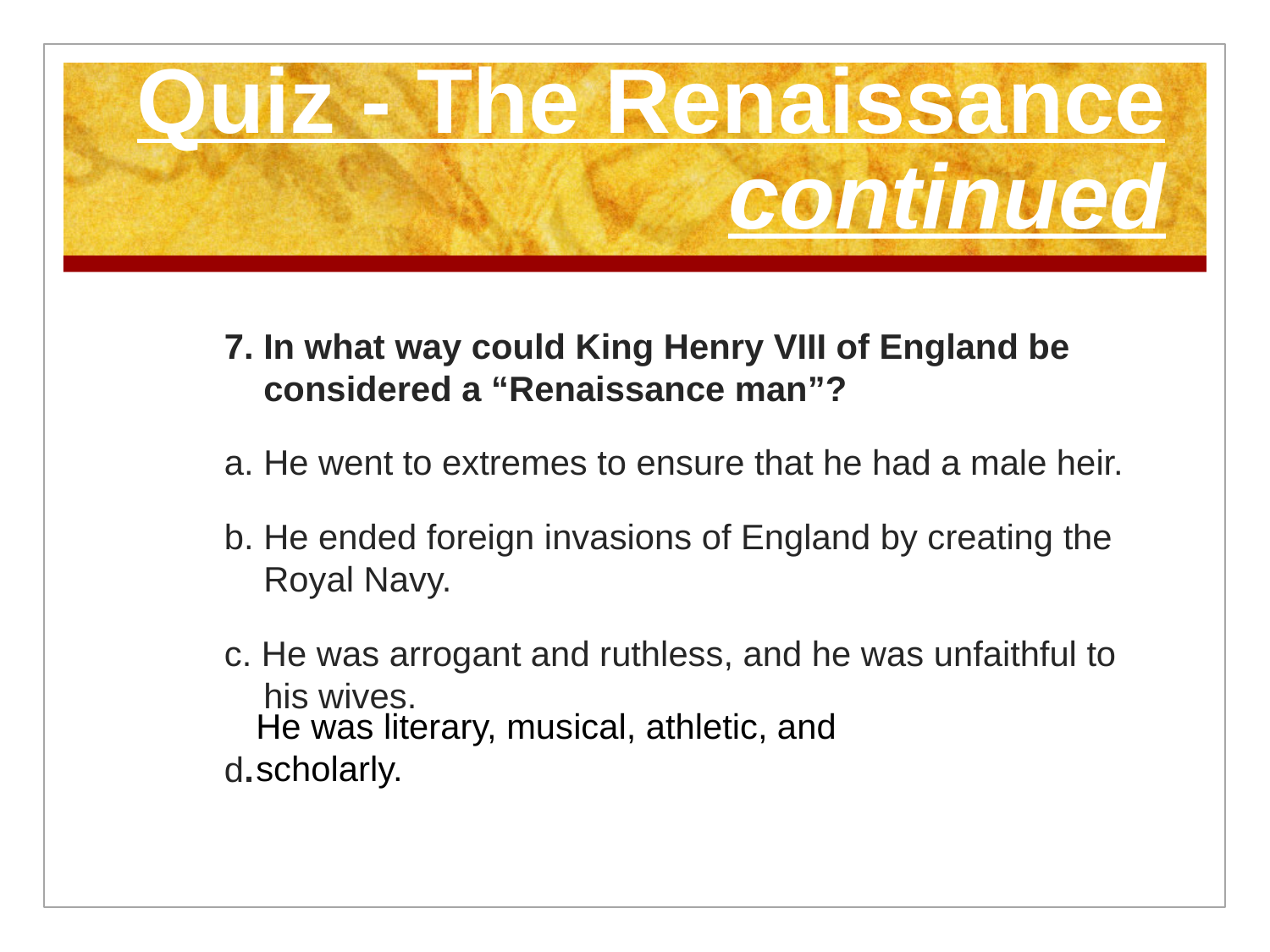

# Quiz - The Renaissance continued
7. In what way could King Henry VIII of England be considered a “Renaissance man”?
a. He went to extremes to ensure that he had a male heir.
b. He ended foreign invasions of England by creating the Royal Navy.
c. He was arrogant and ruthless, and he was unfaithful to his wives.
d.
He was literary, musical, athletic, and scholarly.